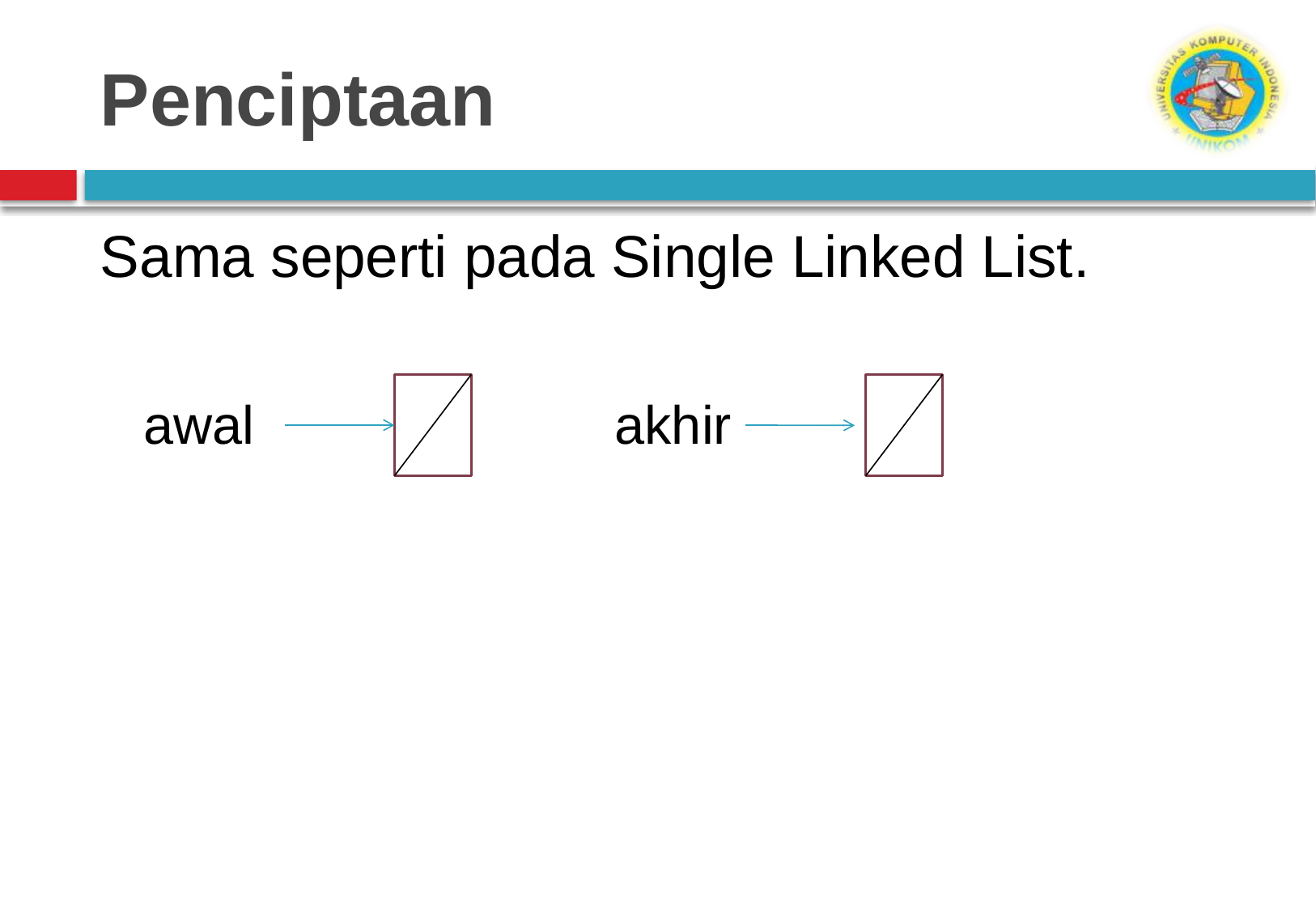

# Penciptaan
Sama seperti pada Single Linked List.

akhir
awal